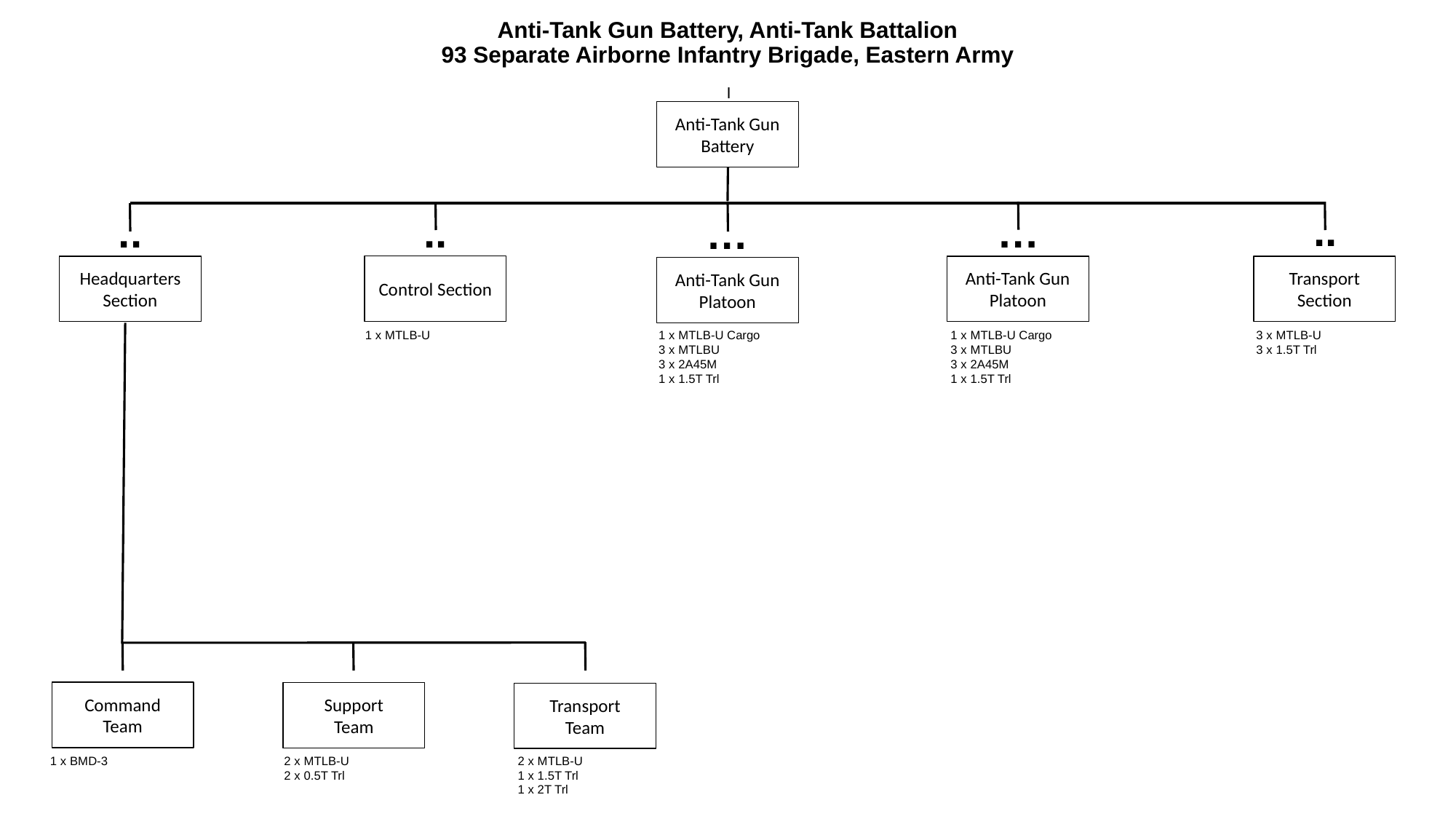

# Anti-Tank Gun Battery, Anti-Tank Battalion 93 Separate Airborne Infantry Brigade, Eastern Army
I
Anti-Tank Gun Battery
..
..
..
…
…
Control Section
Headquarters
Section
Anti-Tank Gun Platoon
Transport
Section
Anti-Tank Gun Platoon
1 x MTLB-U Cargo
3 x MTLBU
3 x 2A45M
1 x 1.5T Trl
1 x MTLB-U
1 x MTLB-U Cargo
3 x MTLBU
3 x 2A45M
1 x 1.5T Trl
3 x MTLB-U
3 x 1.5T Trl
Command
Team
Support
Team
Transport
Team
1 x BMD-3
2 x MTLB-U
2 x 0.5T Trl
2 x MTLB-U
1 x 1.5T Trl
1 x 2T Trl